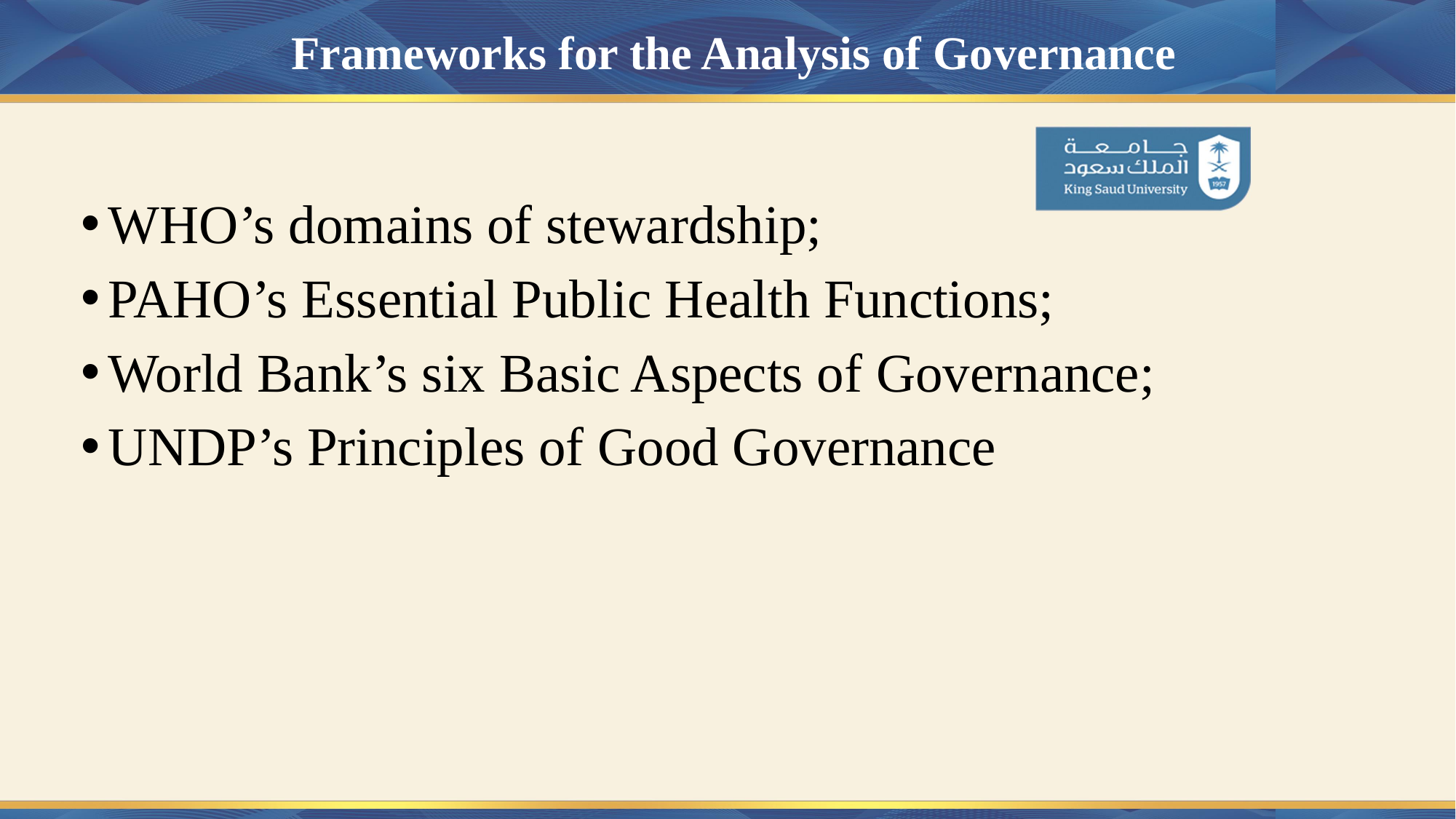

# Frameworks for the Analysis of Governance
WHO’s domains of stewardship;
PAHO’s Essential Public Health Functions;
World Bank’s six Basic Aspects of Governance;
UNDP’s Principles of Good Governance